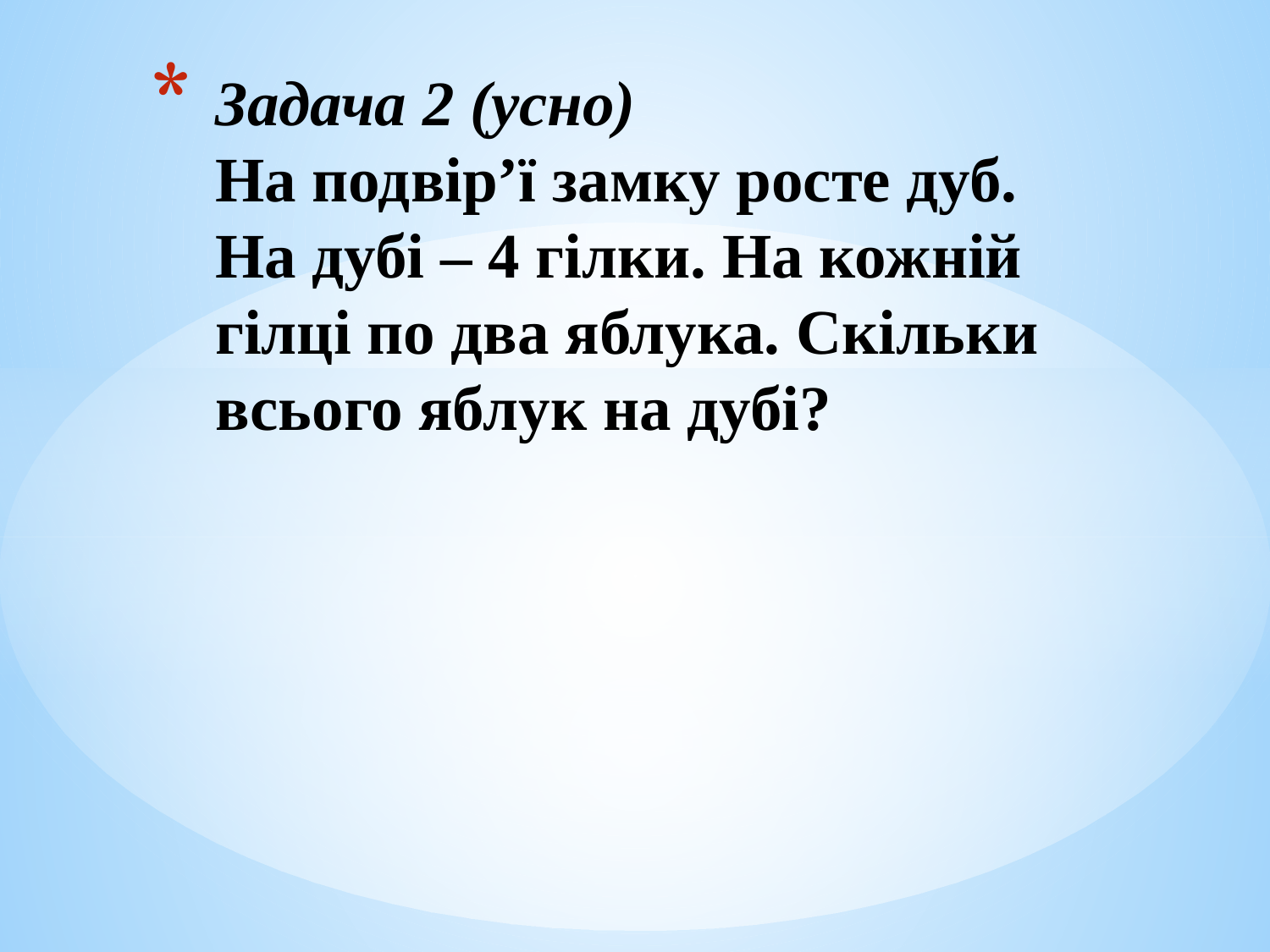

# Задача 2 (усно) На подвір’ї замку росте дуб. На дубі – 4 гілки. На кожній гілці по два яблука. Скільки всього яблук на дубі?